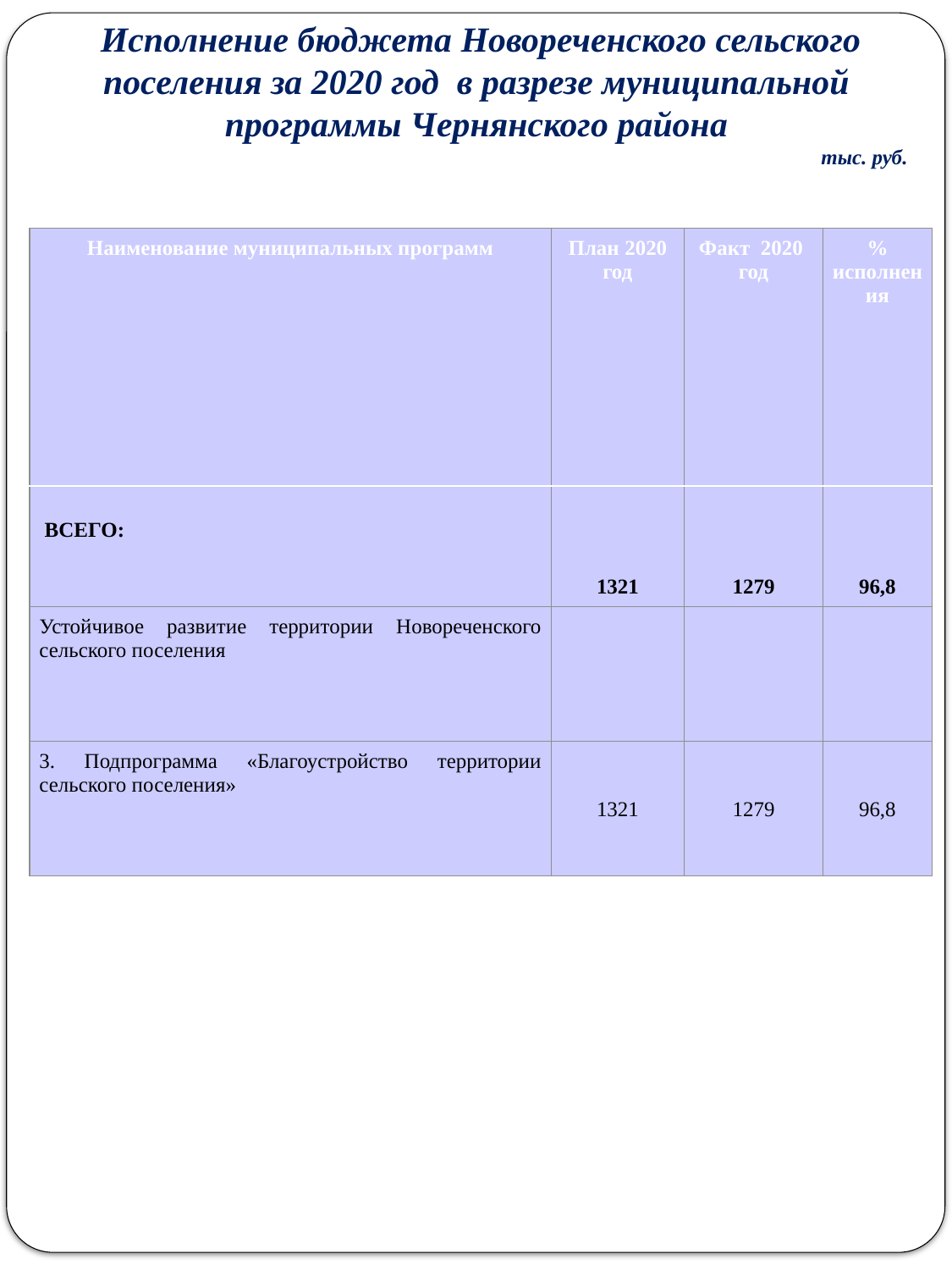

Исполнение бюджета Новореченского сельского поселения за 2020 год  в разрезе муниципальной  программы Чернянского района
                                                                                                                                                 тыс. руб.
| Наименование муниципальных программ | План 2020 год | Факт 2020 год | % исполнения |
| --- | --- | --- | --- |
| ВСЕГО: | 1321 | 1279 | 96,8 |
| Устойчивое развитие территории Новореченского сельского поселения |  |  |  |
| 3. Подпрограмма «Благоустройство территории сельского поселения» | 1321 | 1279 | 96,8 |